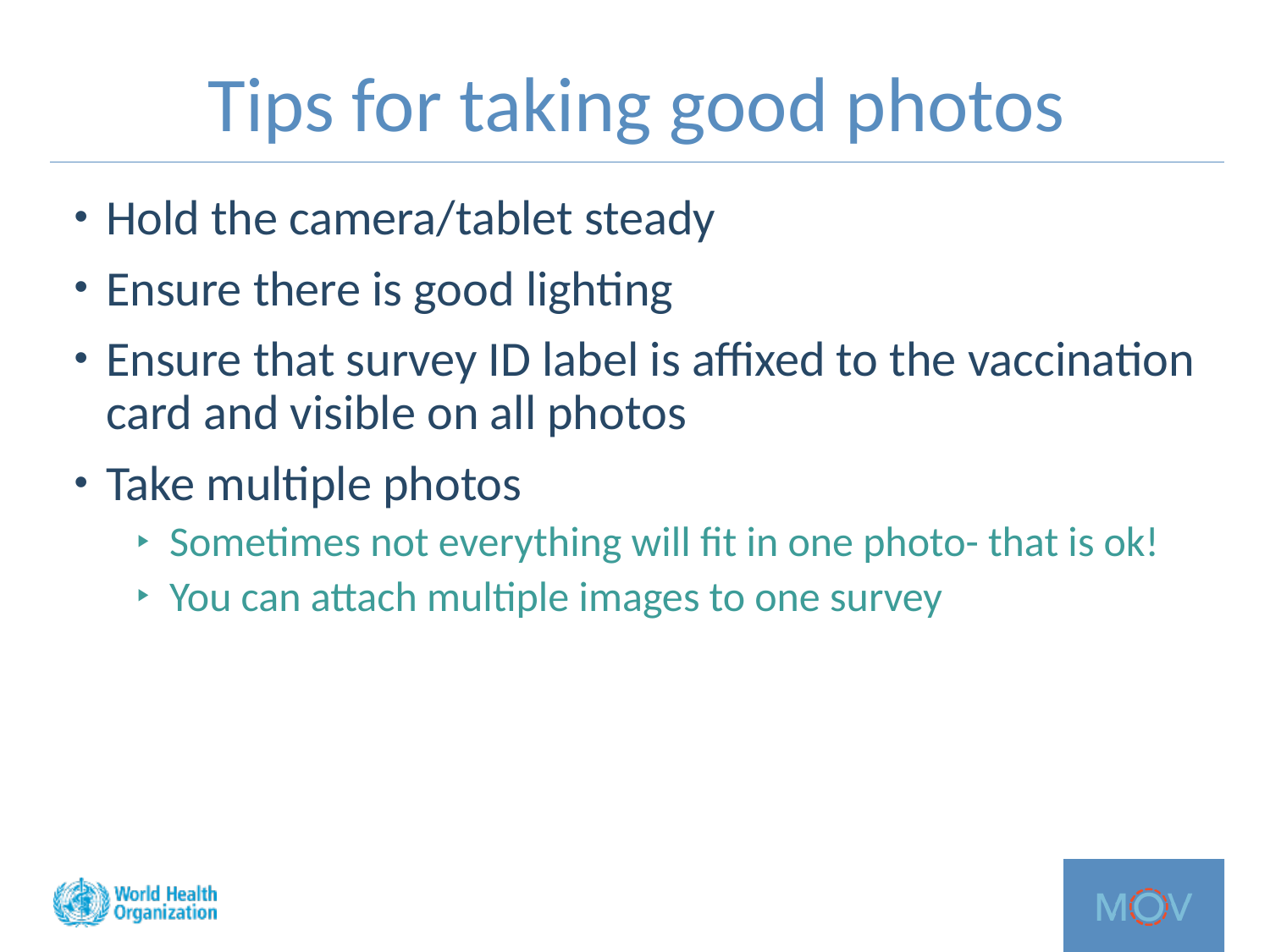

# Tips for taking good photos
Hold the camera/tablet steady
Ensure there is good lighting
Ensure that survey ID label is affixed to the vaccination card and visible on all photos
Take multiple photos
Sometimes not everything will fit in one photo- that is ok!
You can attach multiple images to one survey